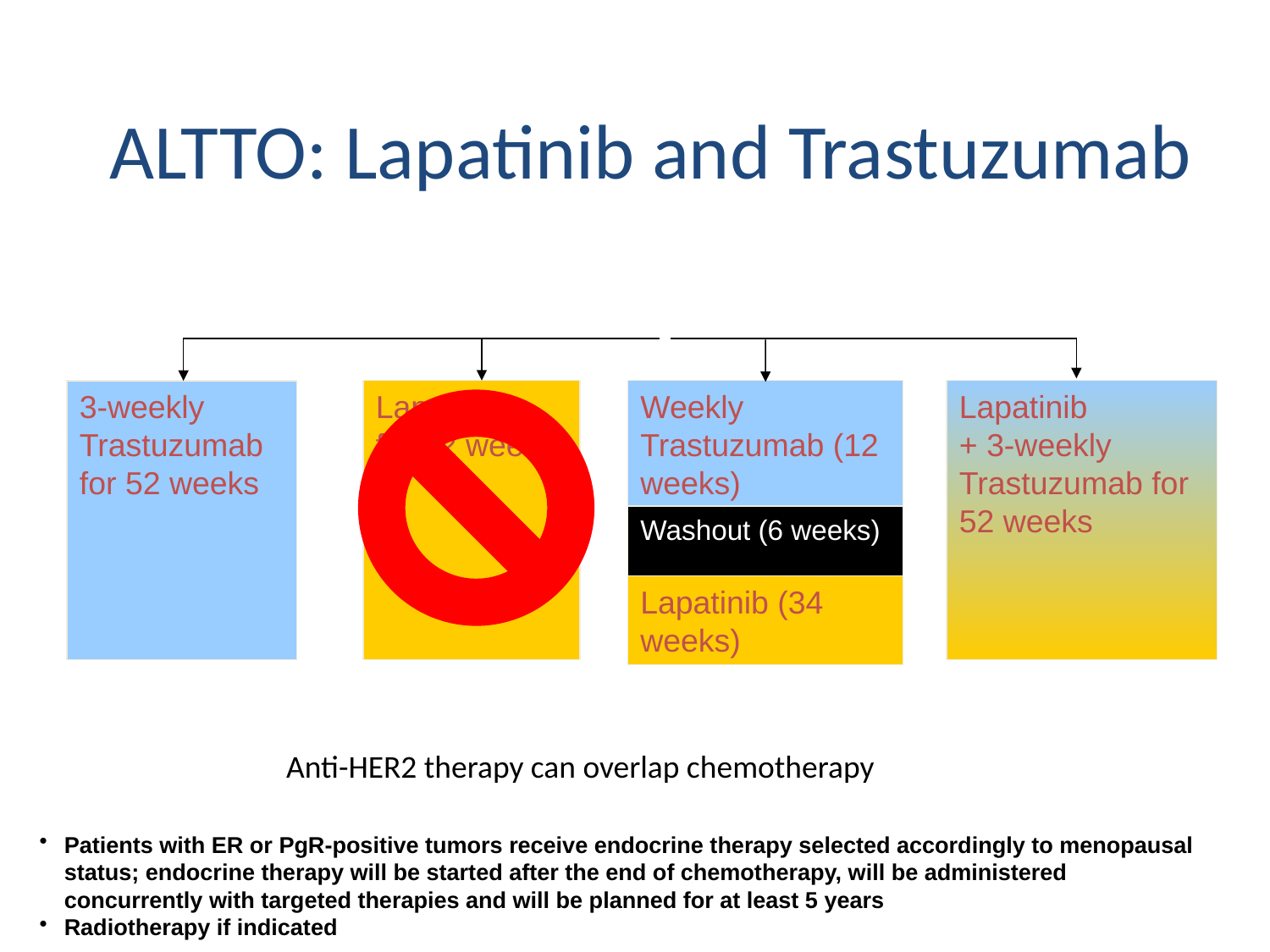

ALTTO: Lapatinib and Trastuzumab

Lapatinib
for 52 weeks

Weekly Trastuzumab (12 weeks)
Lapatinib
+ 3-weekly Trastuzumab for 52 weeks

3-weekly Trastuzumab
for 52 weeks

Washout (6 weeks)

Lapatinib (34 weeks)
Anti-HER2 therapy can overlap chemotherapy
Patients with ER or PgR-positive tumors receive endocrine therapy selected accordingly to menopausal status; endocrine therapy will be started after the end of chemotherapy, will be administered concurrently with targeted therapies and will be planned for at least 5 years
Radiotherapy if indicated